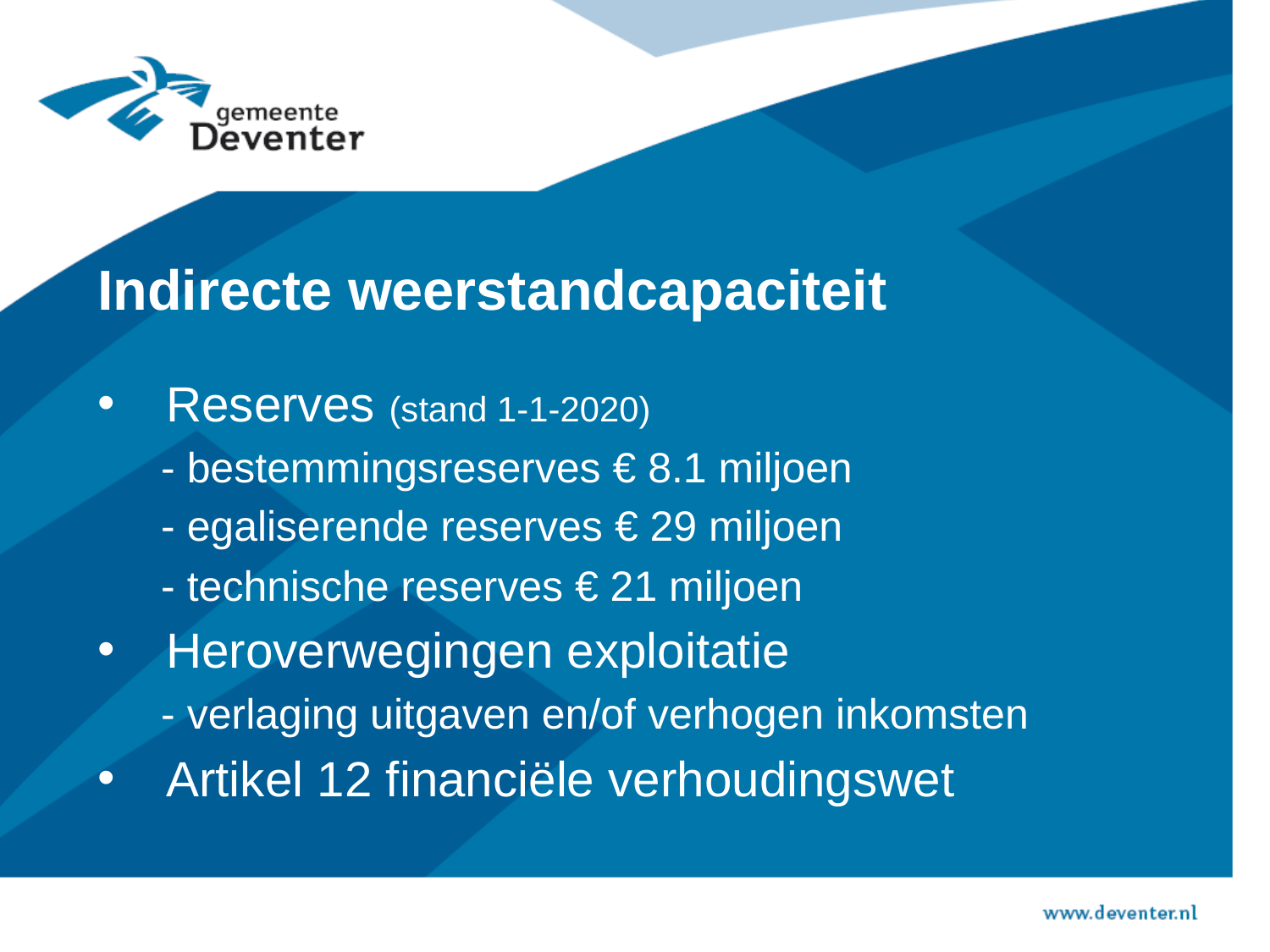

# Indirecte weerstandcapaciteit
Reserves (stand 1-1-2020)
- bestemmingsreserves € 8.1 miljoen
- egaliserende reserves € 29 miljoen
- technische reserves € 21 miljoen
Heroverwegingen exploitatie
- verlaging uitgaven en/of verhogen inkomsten
Artikel 12 financiële verhoudingswet